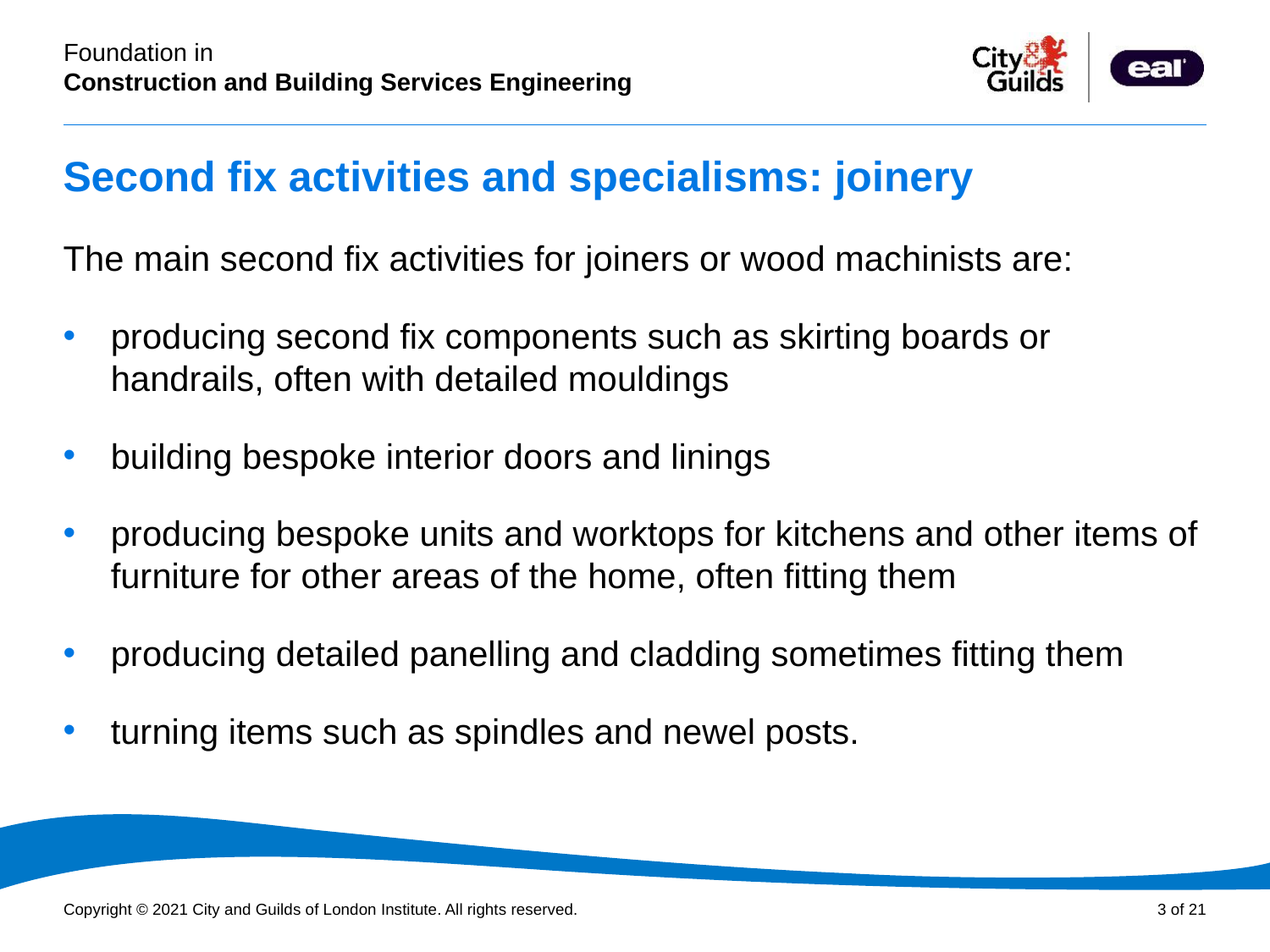

# Second fix activities and specialisms: joinery
The main second fix activities for joiners or wood machinists are:
producing second fix components such as skirting boards or handrails, often with detailed mouldings
building bespoke interior doors and linings
producing bespoke units and worktops for kitchens and other items of furniture for other areas of the home, often fitting them
producing detailed panelling and cladding sometimes fitting them
turning items such as spindles and newel posts.